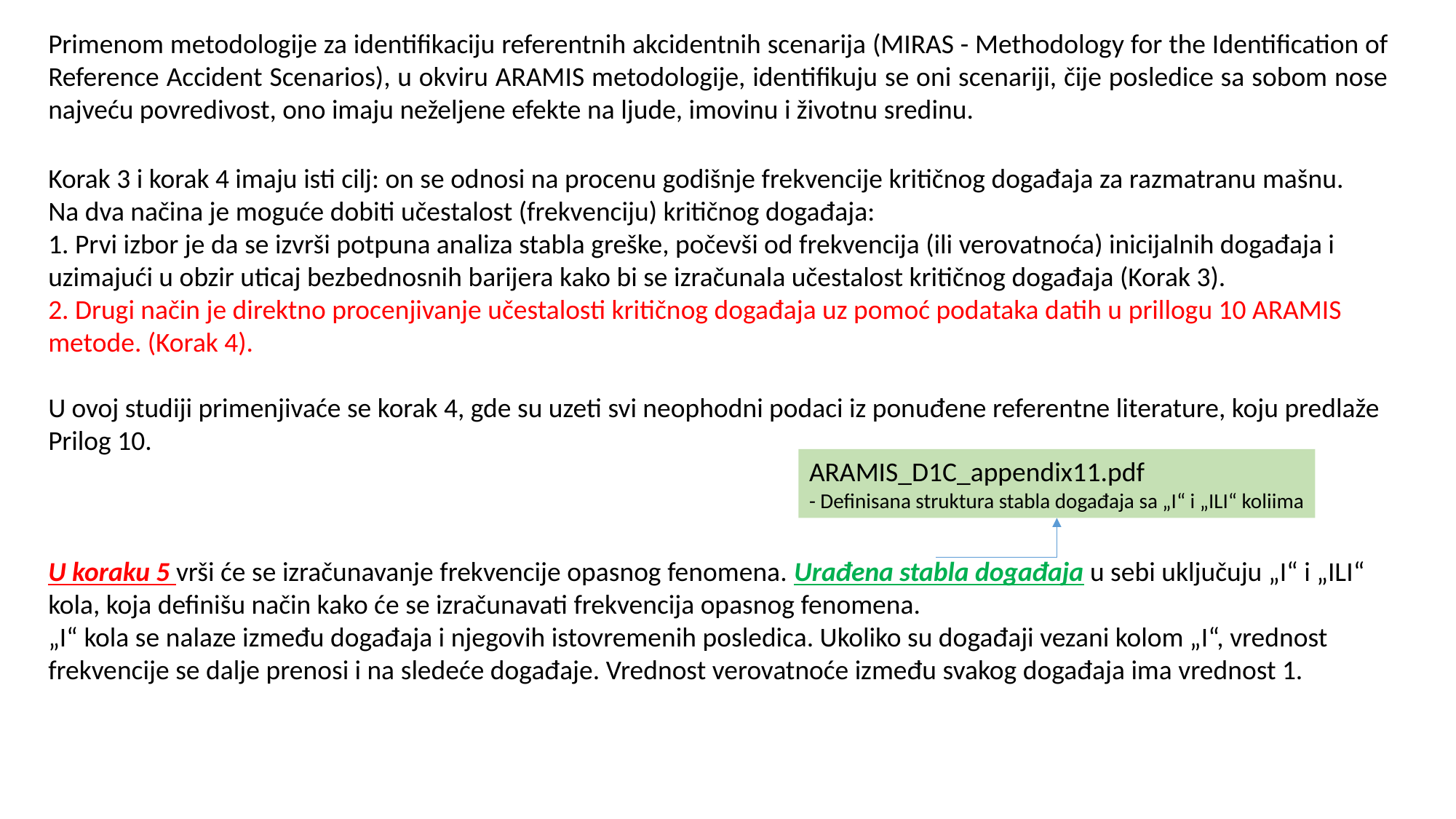

Primenom metodologije za identifikaciju referentnih akcidentnih scenarija (MIRAS - Methodology for the Identification of Reference Accident Scenarios), u okviru ARAMIS metodologije, identifikuju se oni scenariji, čije posledice sa sobom nose najveću povredivost, ono imaju neželjene efekte na ljude, imovinu i životnu sredinu.
Korak 3 i korak 4 imaju isti cilj: on se odnosi na procenu godišnje frekvencije kritičnog događaja za razmatranu mašnu.
Na dva načina je moguće dobiti učestalost (frekvenciju) kritičnog događaja:
1. Prvi izbor je da se izvrši potpuna analiza stabla greške, počevši od frekvencija (ili verovatnoća) inicijalnih događaja i uzimajući u obzir uticaj bezbednosnih barijera kako bi se izračunala učestalost kritičnog događaja (Korak 3).
2. Drugi način je direktno procenjivanje učestalosti kritičnog događaja uz pomoć podataka datih u prillogu 10 ARAMIS metode. (Korak 4).

U ovoj studiji primenjivaće se korak 4, gde su uzeti svi neophodni podaci iz ponuđene referentne literature, koju predlaže Prilog 10.

U koraku 5 vrši će se izračunavanje frekvencije opasnog fenomena. Urađena stabla događaja u sebi uključuju „I“ i „ILI“ kola, koja definišu način kako će se izračunavati frekvencija opasnog fenomena.
„I“ kola se nalaze između događaja i njegovih istovremenih posledica. Ukoliko su događaji vezani kolom „I“, vrednost frekvencije se dalje prenosi i na sledeće događaje. Vrednost verovatnoće između svakog događaja ima vrednost 1.
ARAMIS_D1C_appendix11.pdf
- Definisana struktura stabla događaja sa „I“ i „ILI“ koliima